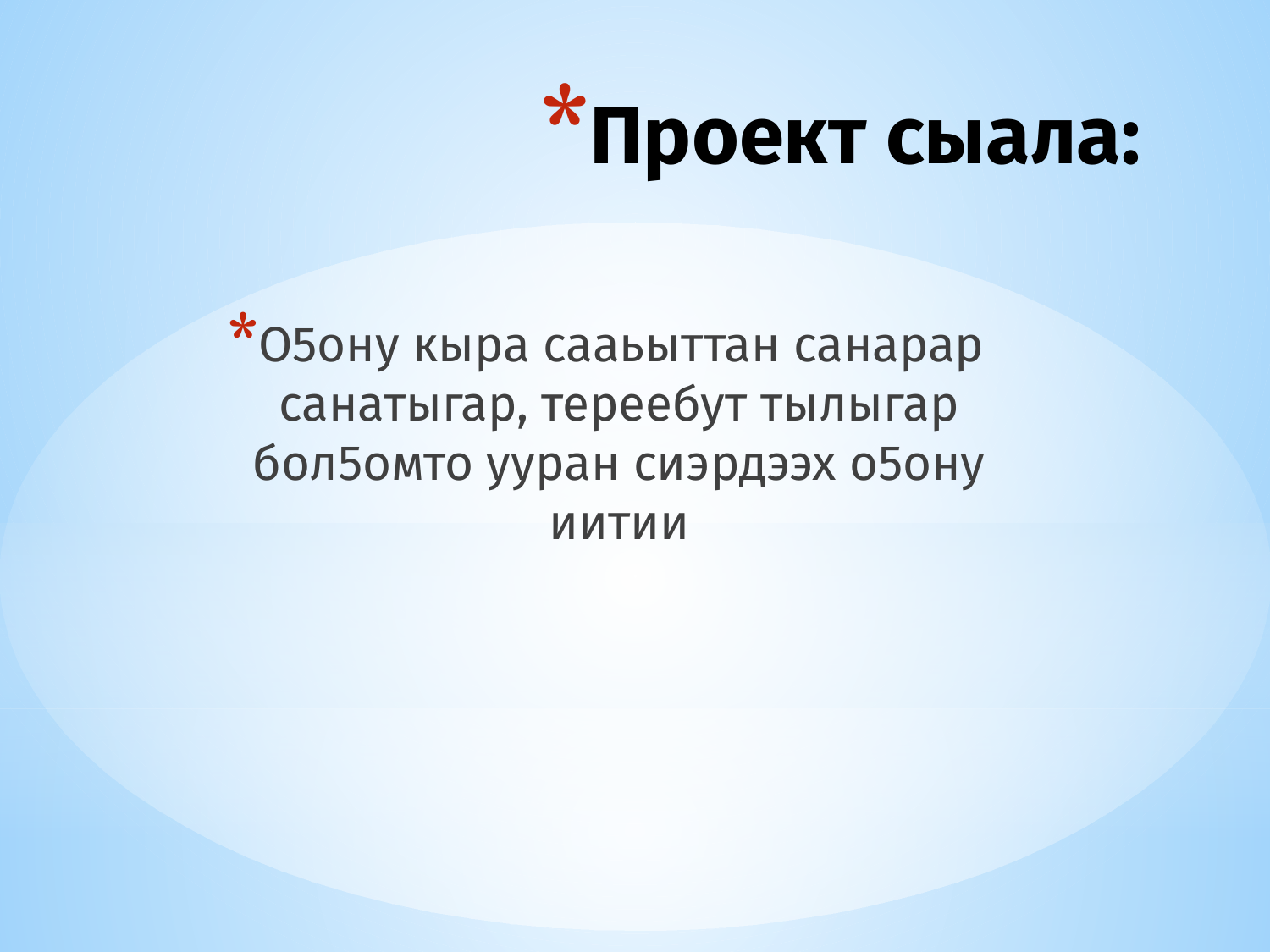

# Проект сыала:
О5ону кыра сааьыттан санарар санатыгар, тереебут тылыгар бол5омто ууран сиэрдээх о5ону иитии